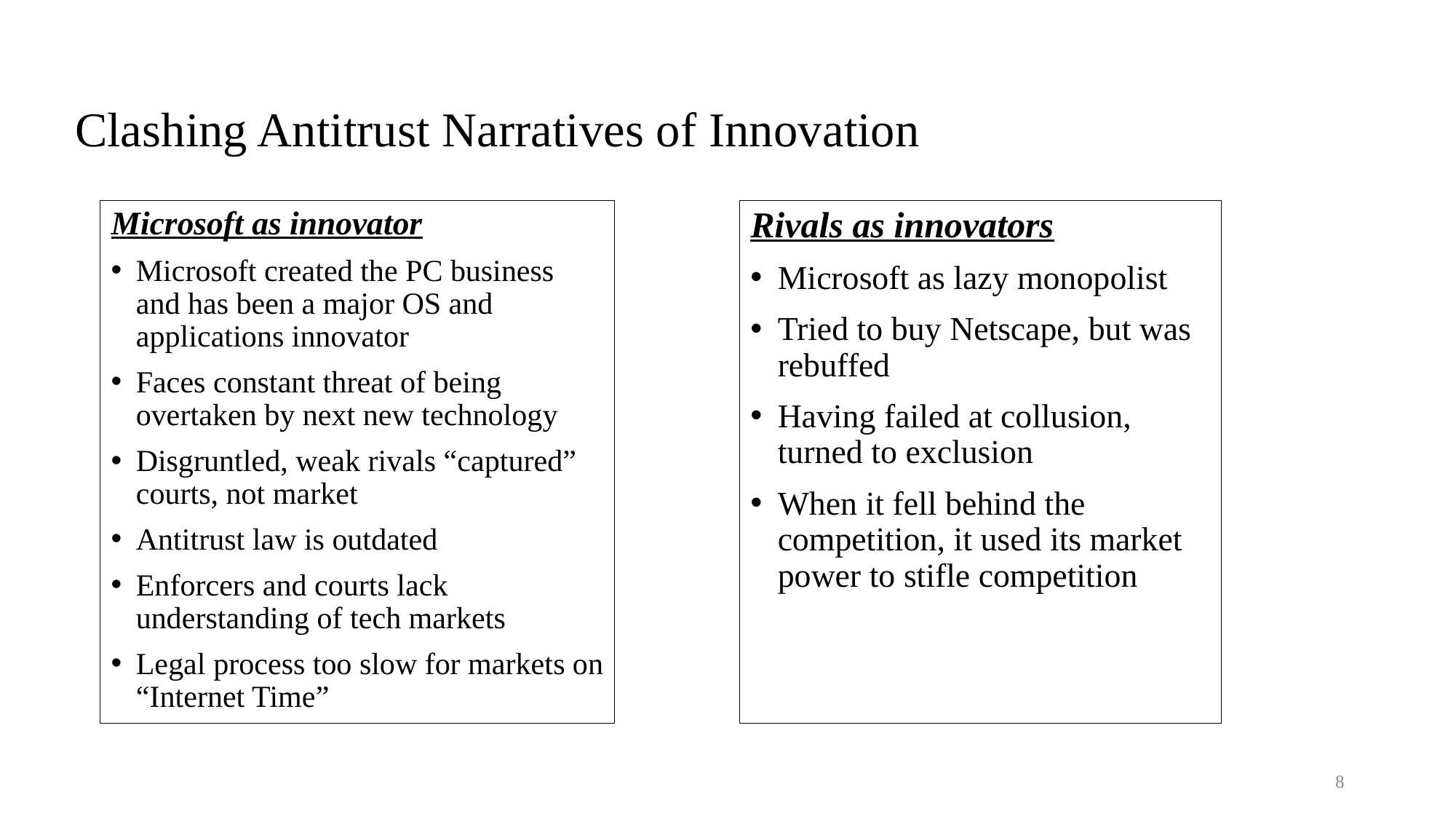

# Clashing Antitrust Narratives of Innovation
Microsoft as innovator
Microsoft created the PC business and has been a major OS and applications innovator
Faces constant threat of being overtaken by next new technology
Disgruntled, weak rivals “captured” courts, not market
Antitrust law is outdated
Enforcers and courts lack understanding of tech markets
Legal process too slow for markets on “Internet Time”
Rivals as innovators
Microsoft as lazy monopolist
Tried to buy Netscape, but was rebuffed
Having failed at collusion, turned to exclusion
When it fell behind the competition, it used its market power to stifle competition
8